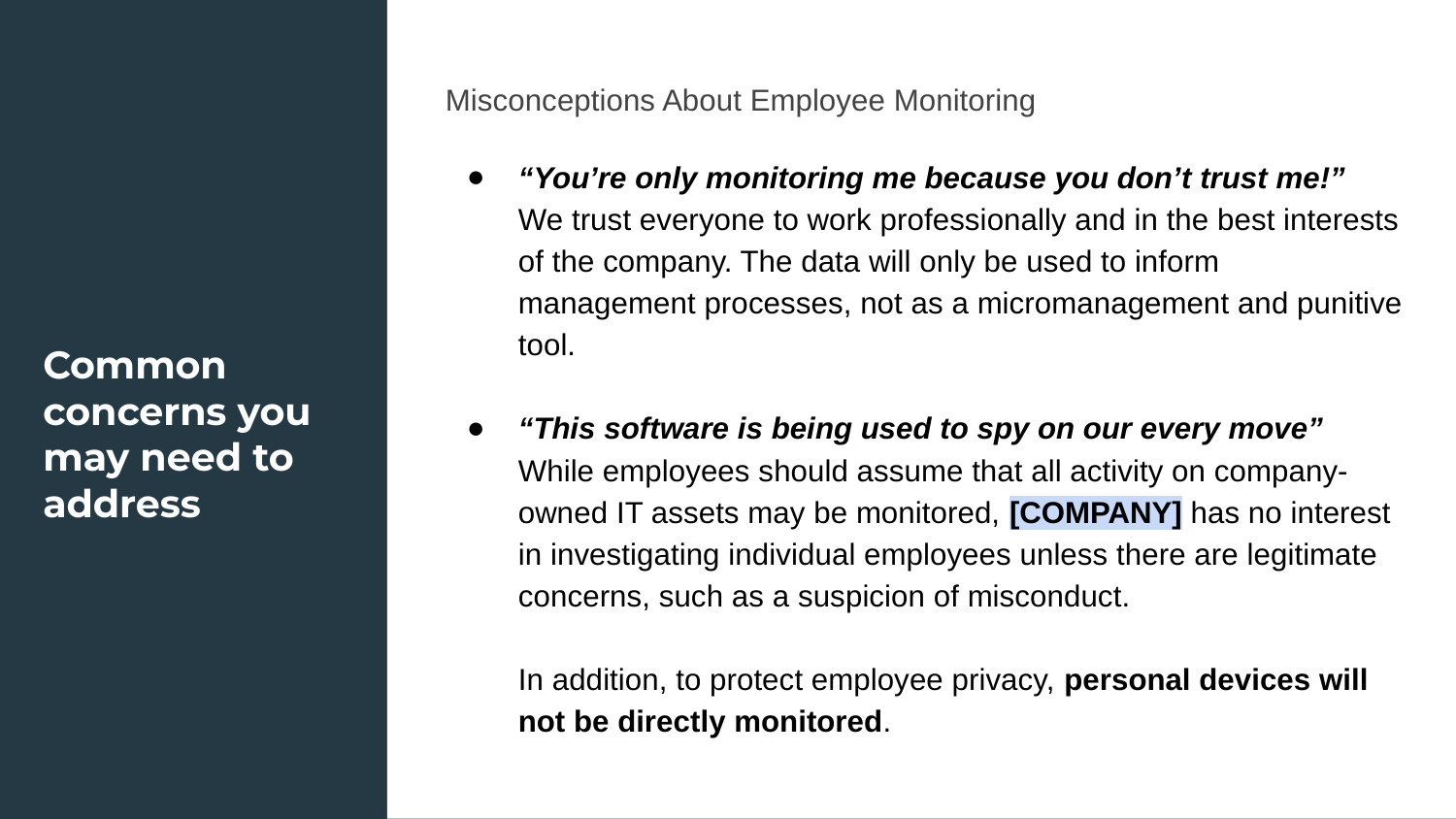

Misconceptions About Employee Monitoring
“You’re only monitoring me because you don’t trust me!”
We trust everyone to work professionally and in the best interests of the company. The data will only be used to inform management processes, not as a micromanagement and punitive tool.
“This software is being used to spy on our every move”
While employees should assume that all activity on company-owned IT assets may be monitored, [COMPANY] has no interest in investigating individual employees unless there are legitimate concerns, such as a suspicion of misconduct.
In addition, to protect employee privacy, personal devices will not be directly monitored.
Common concerns you may need to address